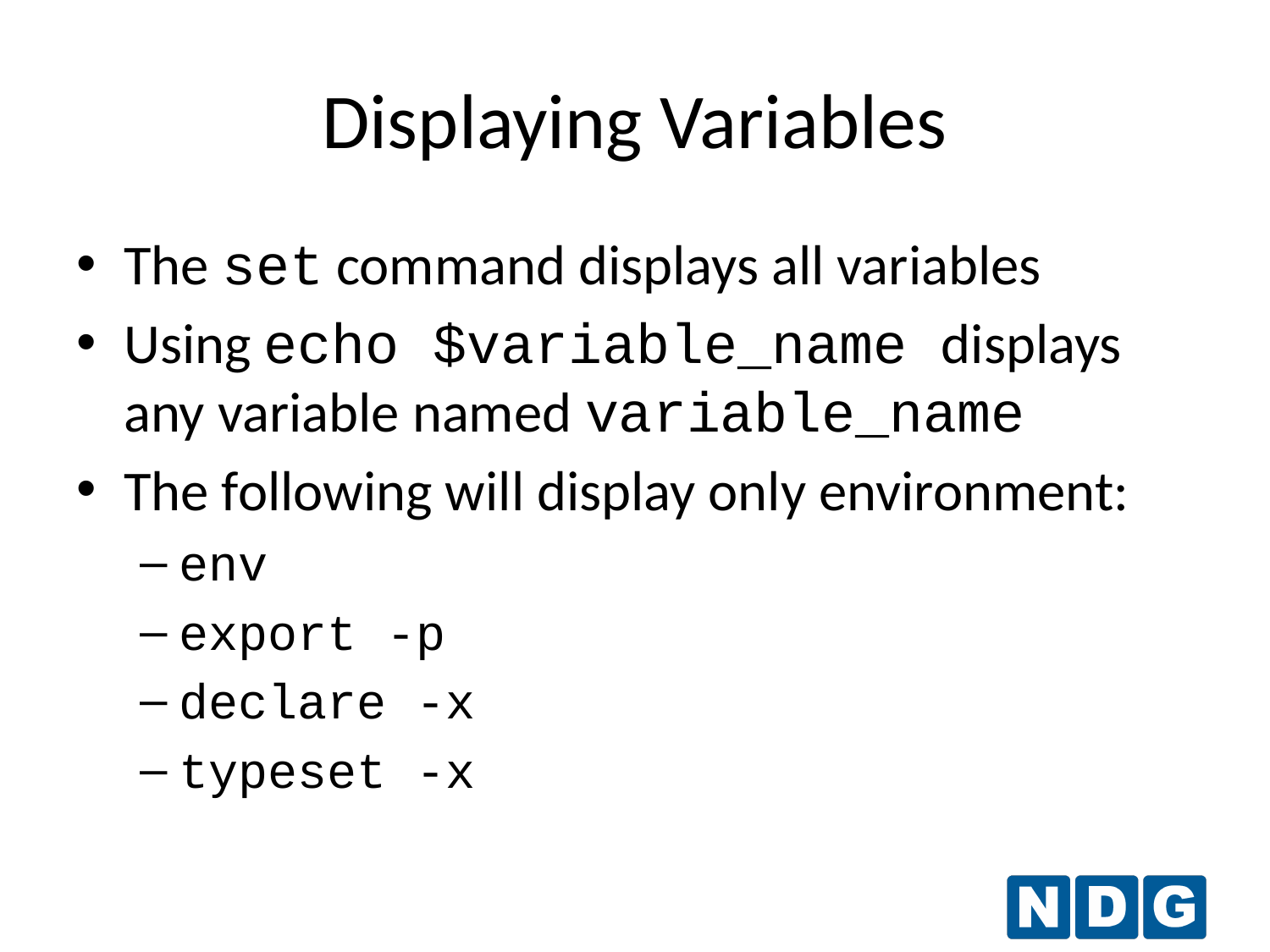

Displaying Variables
The set command displays all variables
Using echo $variable_name displays any variable named variable_name
The following will display only environment:
env
export -p
declare -x
typeset -x